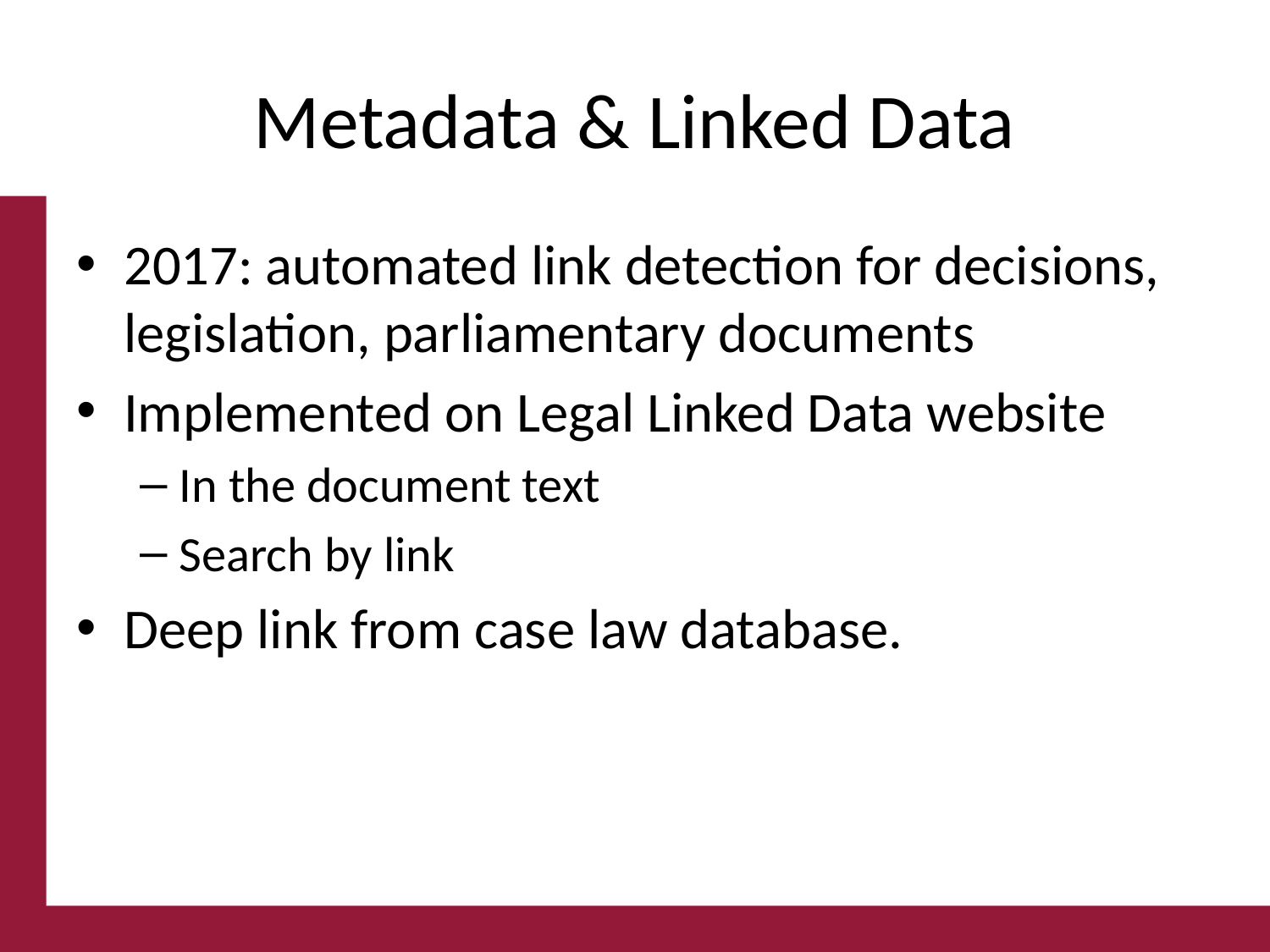

# Metadata & Linked Data
2017: automated link detection for decisions, legislation, parliamentary documents
Implemented on Legal Linked Data website
In the document text
Search by link
Deep link from case law database.